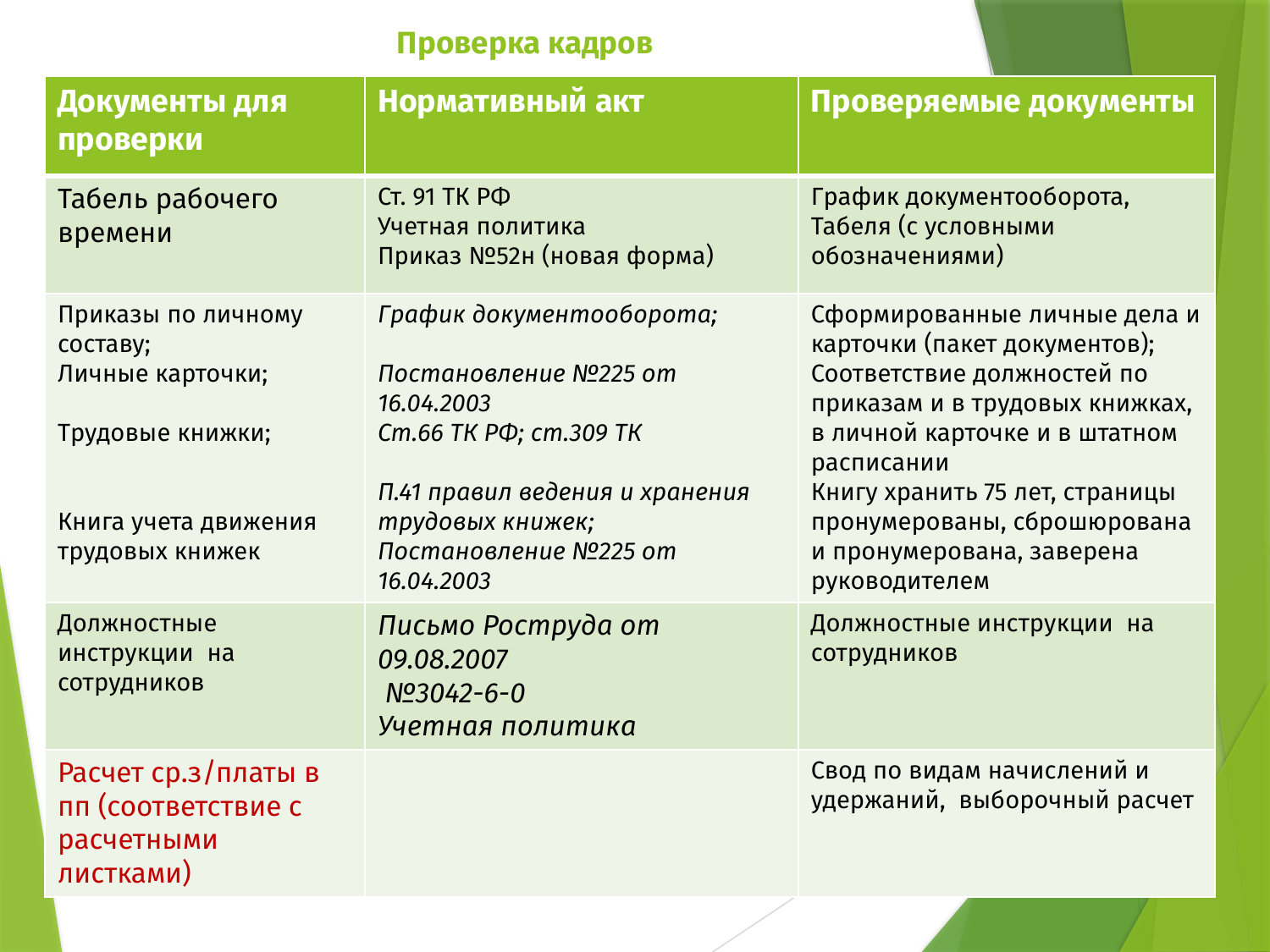

# Проверка кадров
| Документы для проверки | Нормативный акт | Проверяемые документы |
| --- | --- | --- |
| Табель рабочего времени | Ст. 91 ТК РФ Учетная политика Приказ №52н (новая форма) | График документооборота, Табеля (с условными обозначениями) |
| Приказы по личному составу; Личные карточки; Трудовые книжки; Книга учета движения трудовых книжек | График документооборота; Постановление №225 от 16.04.2003 Ст.66 ТК РФ; ст.309 ТК П.41 правил ведения и хранения трудовых книжек; Постановление №225 от 16.04.2003 | Сформированные личные дела и карточки (пакет документов); Соответствие должностей по приказам и в трудовых книжках, в личной карточке и в штатном расписании Книгу хранить 75 лет, страницы пронумерованы, сброшюрована и пронумерована, заверена руководителем |
| Должностные инструкции на сотрудников | Письмо Роструда от 09.08.2007 №3042-6-0 Учетная политика | Должностные инструкции на сотрудников |
| Расчет ср.з/платы в пп (соответствие с расчетными листками) |  | Свод по видам начислений и удержаний, выборочный расчет |